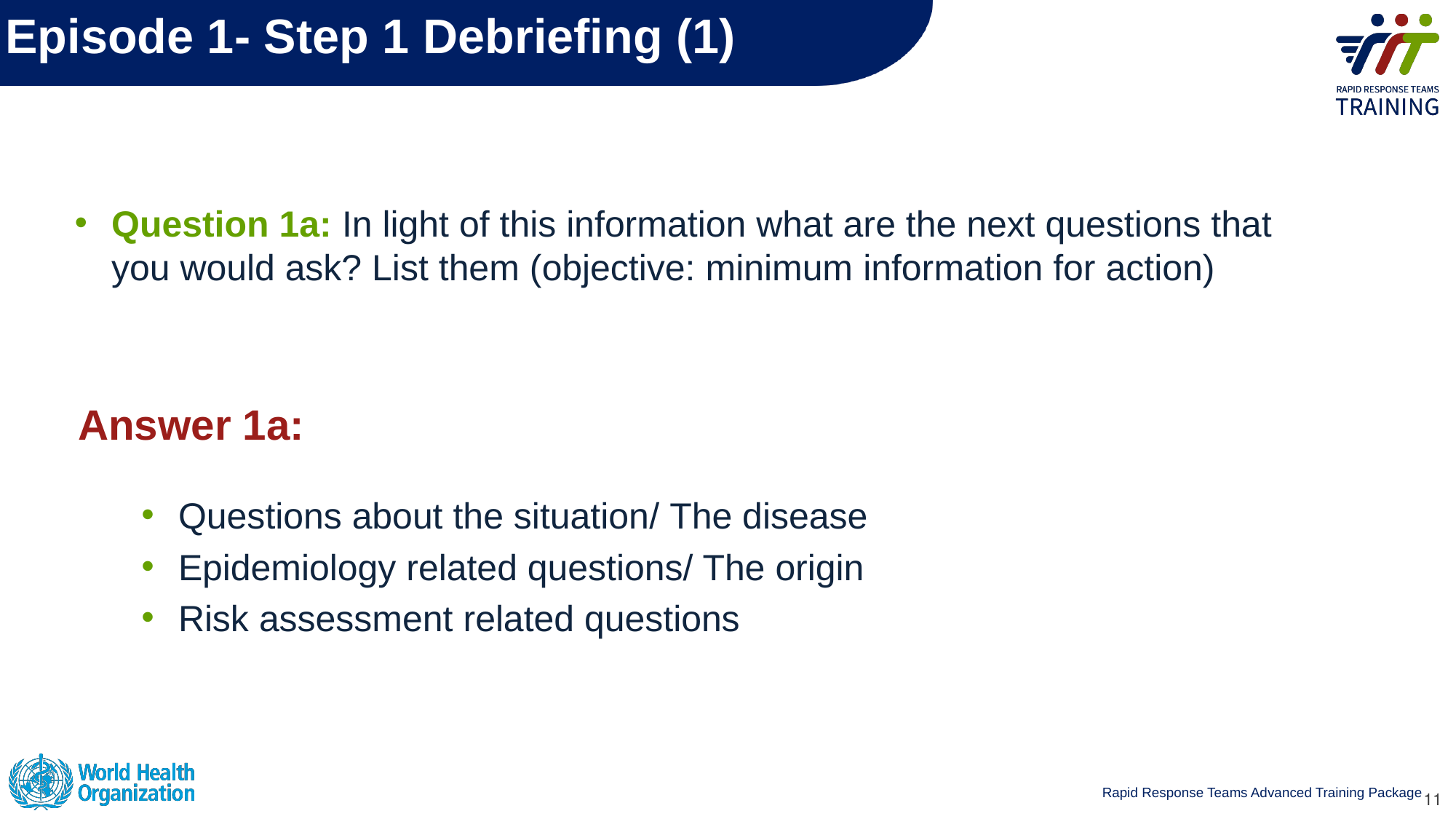

Episode 1- Step 1 Debriefing (1)
Question 1a: In light of this information what are the next questions that you would ask? List them (objective: minimum information for action)
Answer 1a:
Questions about the situation/ The disease
Epidemiology related questions/ The origin
Risk assessment related questions